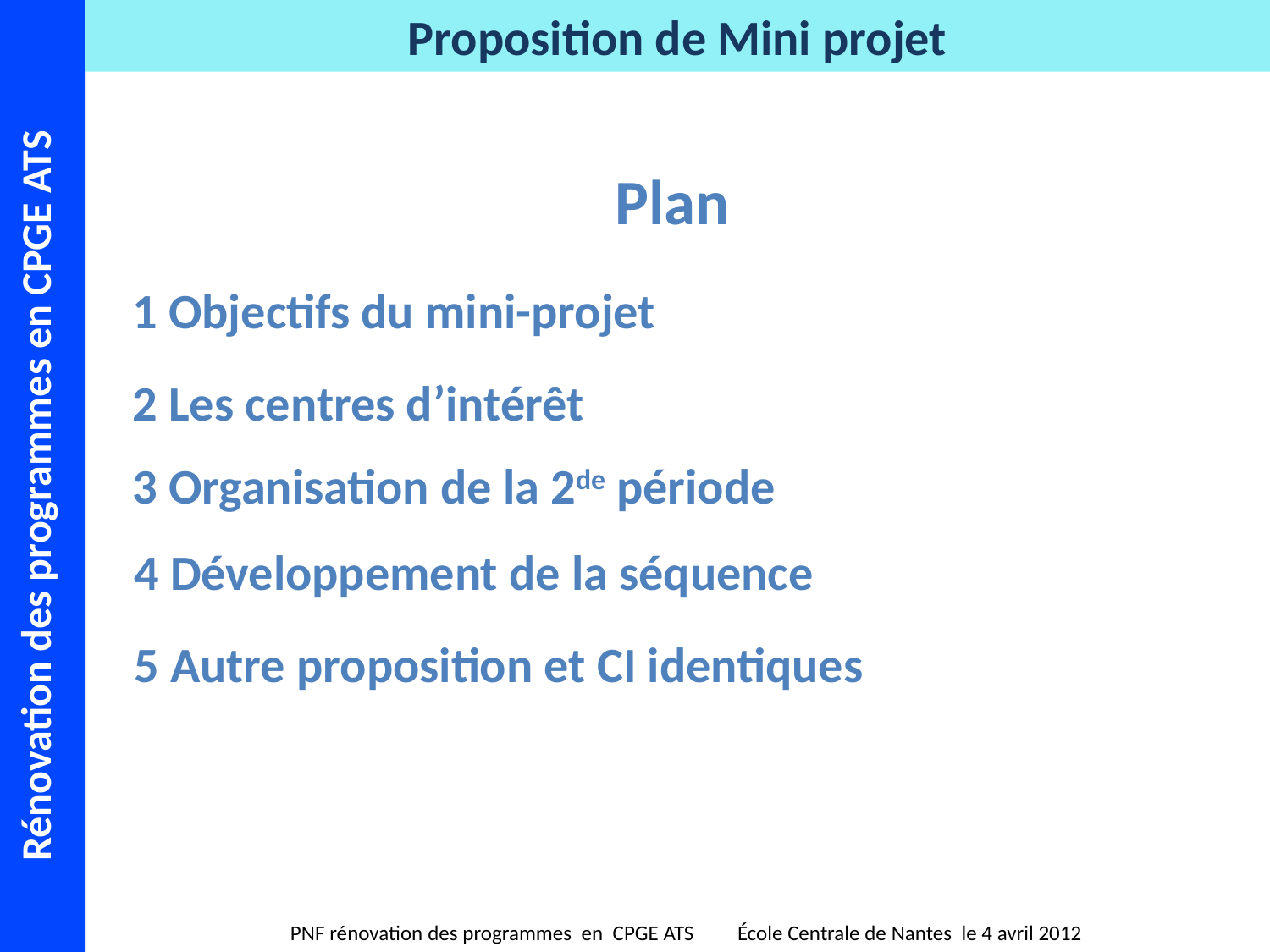

Plan
1 Objectifs du mini-projet
2 Les centres d’intérêt
3 Organisation de la 2de période
4 Développement de la séquence
5 Autre proposition et CI identiques